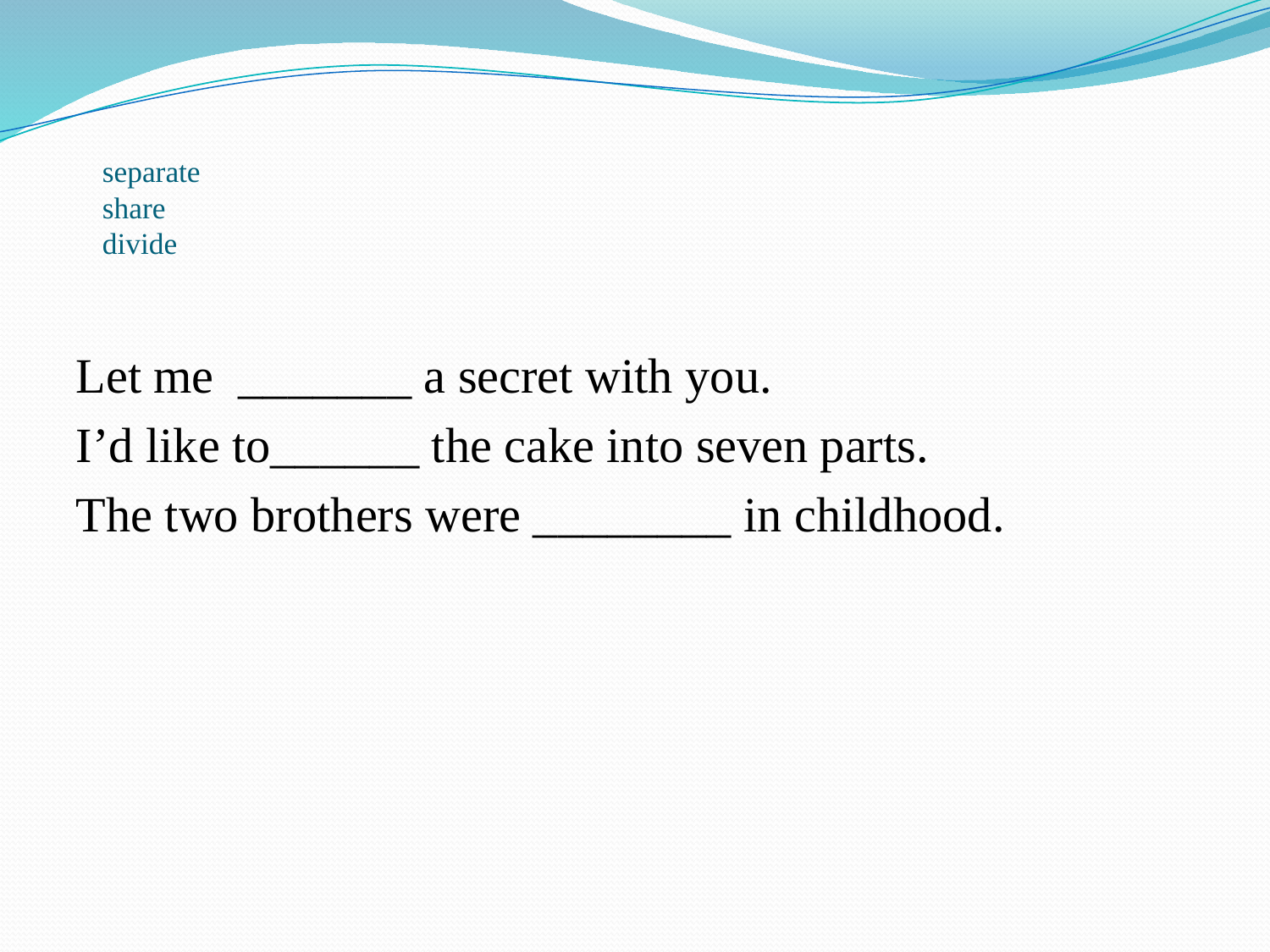

# separate share divide

Let me  _______ a secret with you.
I’d like to______ the cake into seven parts.
The two brothers were ________ in childhood.